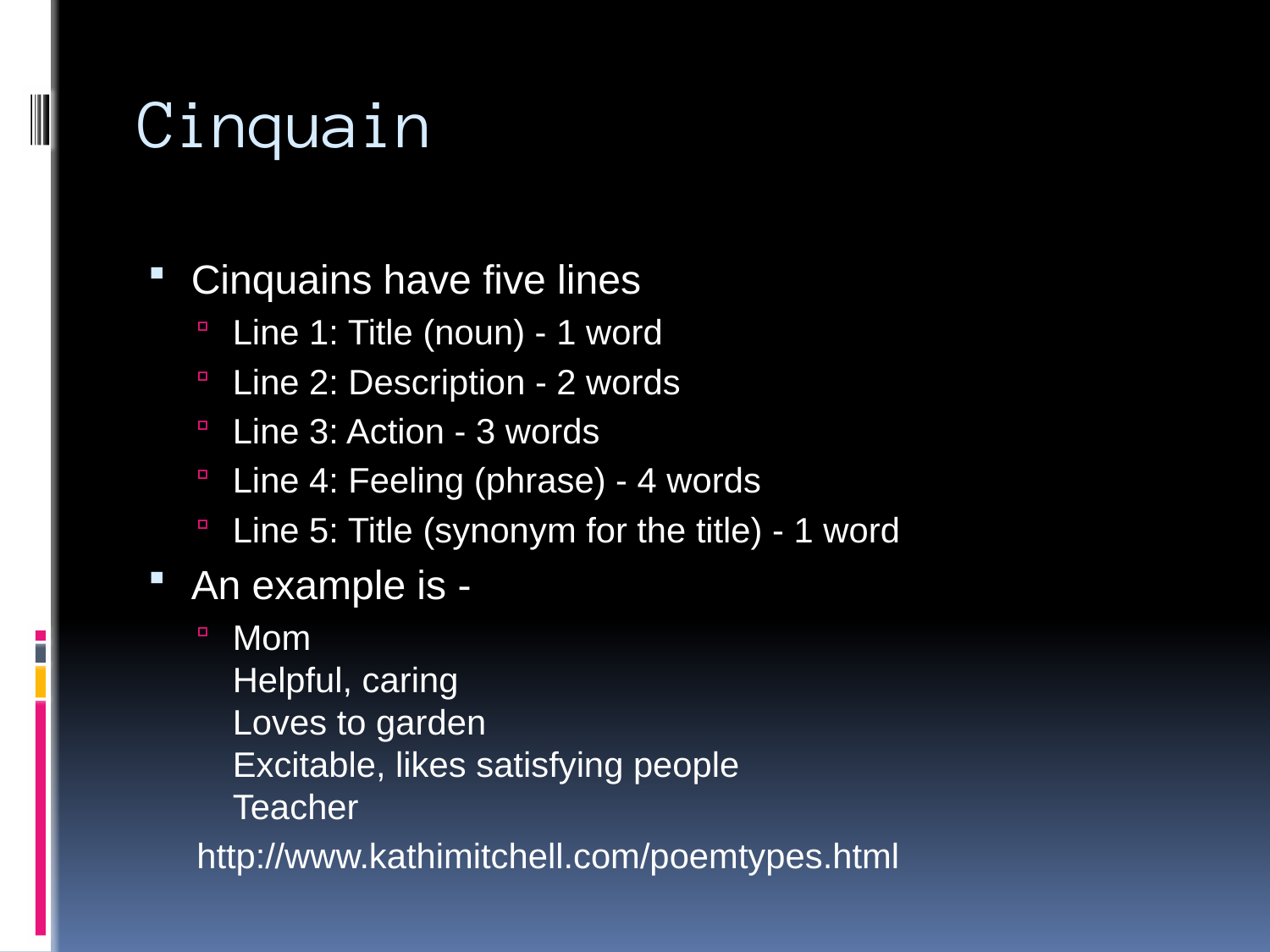

# Cinquain
Cinquains have five lines
Line 1: Title (noun) - 1 word
Line 2: Description - 2 words
Line 3: Action - 3 words
Line 4: Feeling (phrase) - 4 words
Line 5: Title (synonym for the title) - 1 word
An example is -
Mom
Helpful, caring
Loves to garden
Excitable, likes satisfying people
Teacher
http://www.kathimitchell.com/poemtypes.html